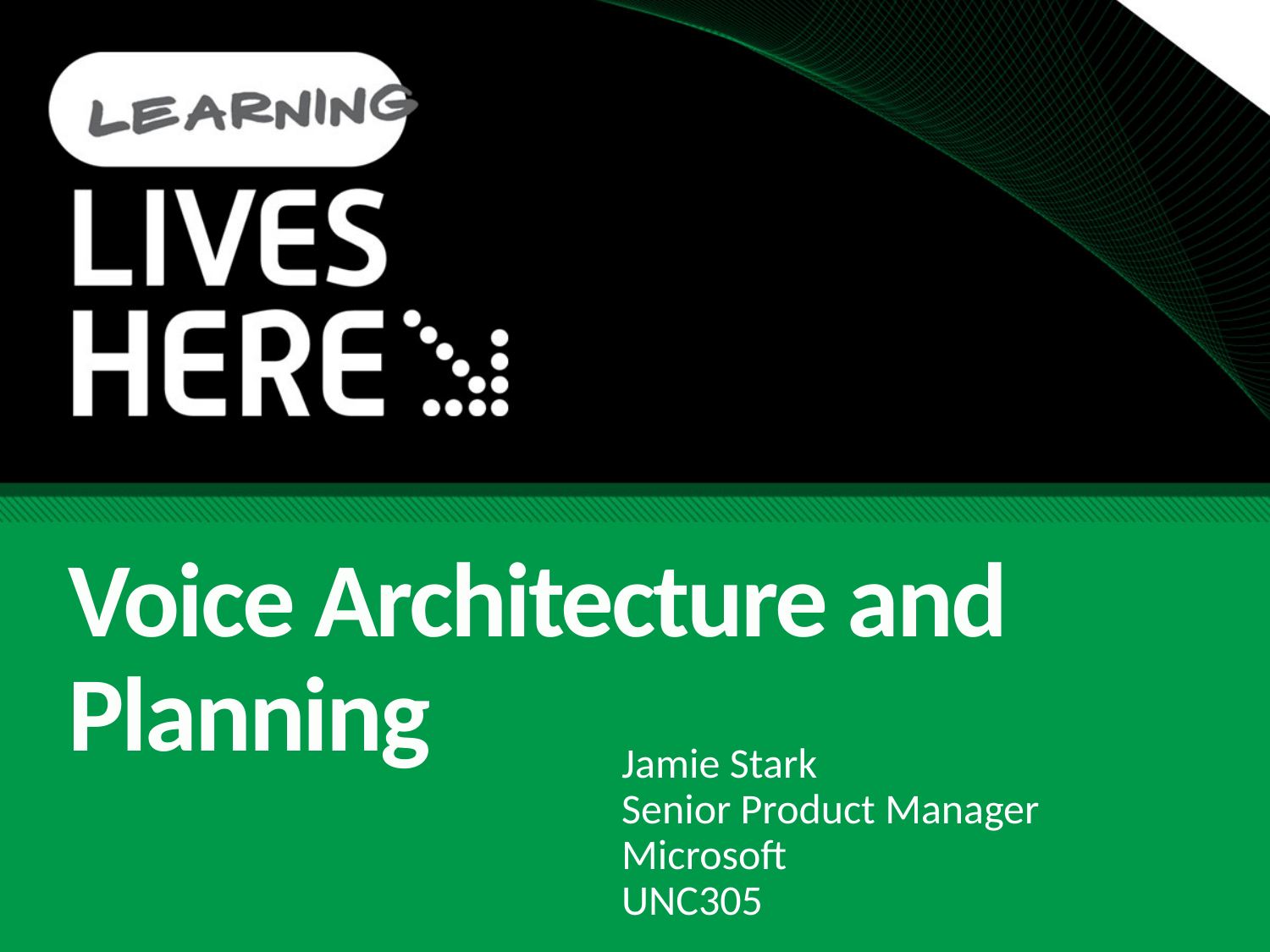

# Voice Architecture and Planning
Jamie Stark
Senior Product Manager
Microsoft
UNC305